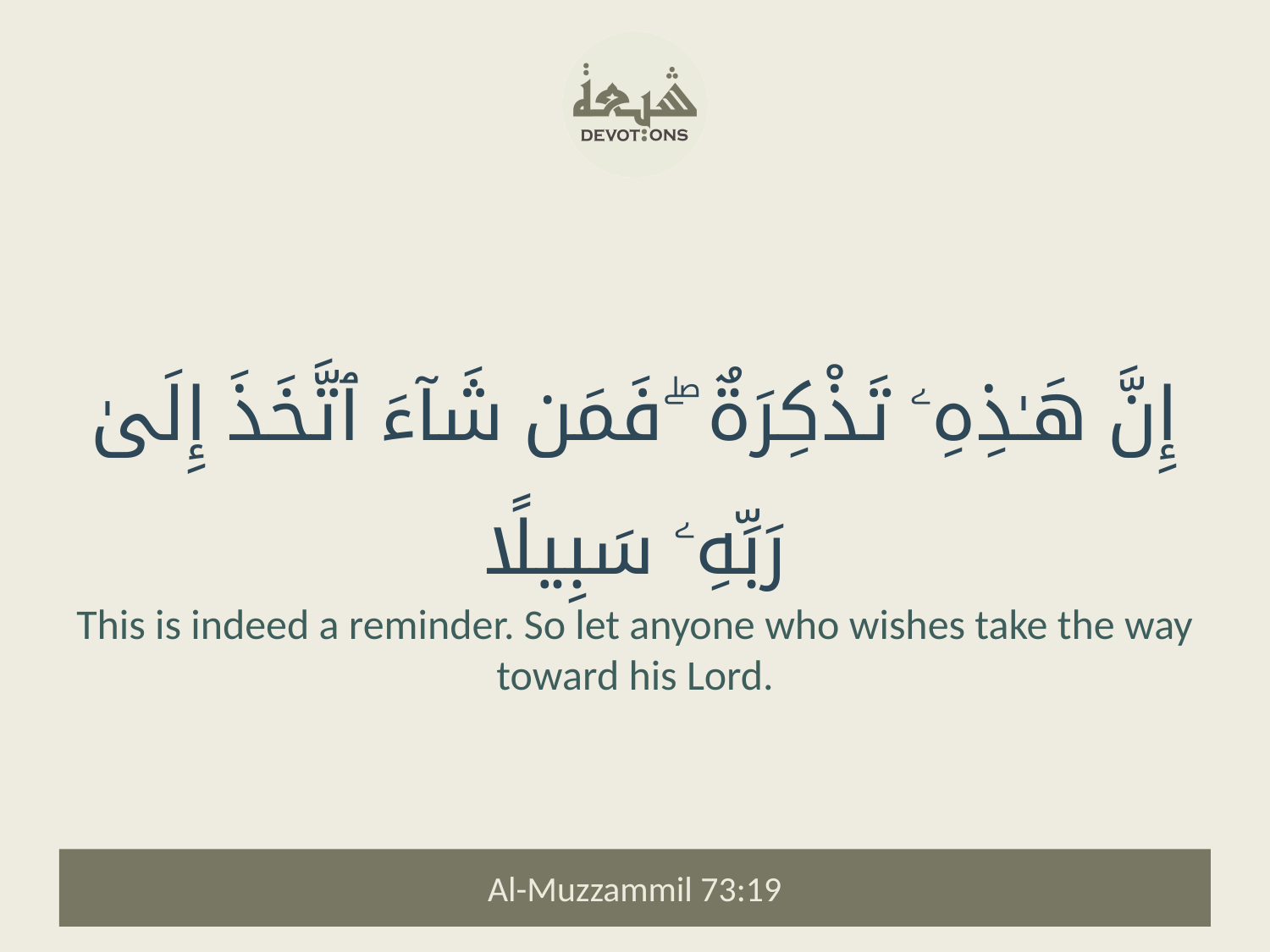

إِنَّ هَـٰذِهِۦ تَذْكِرَةٌ ۖ فَمَن شَآءَ ٱتَّخَذَ إِلَىٰ رَبِّهِۦ سَبِيلًا
This is indeed a reminder. So let anyone who wishes take the way toward his Lord.
Al-Muzzammil 73:19